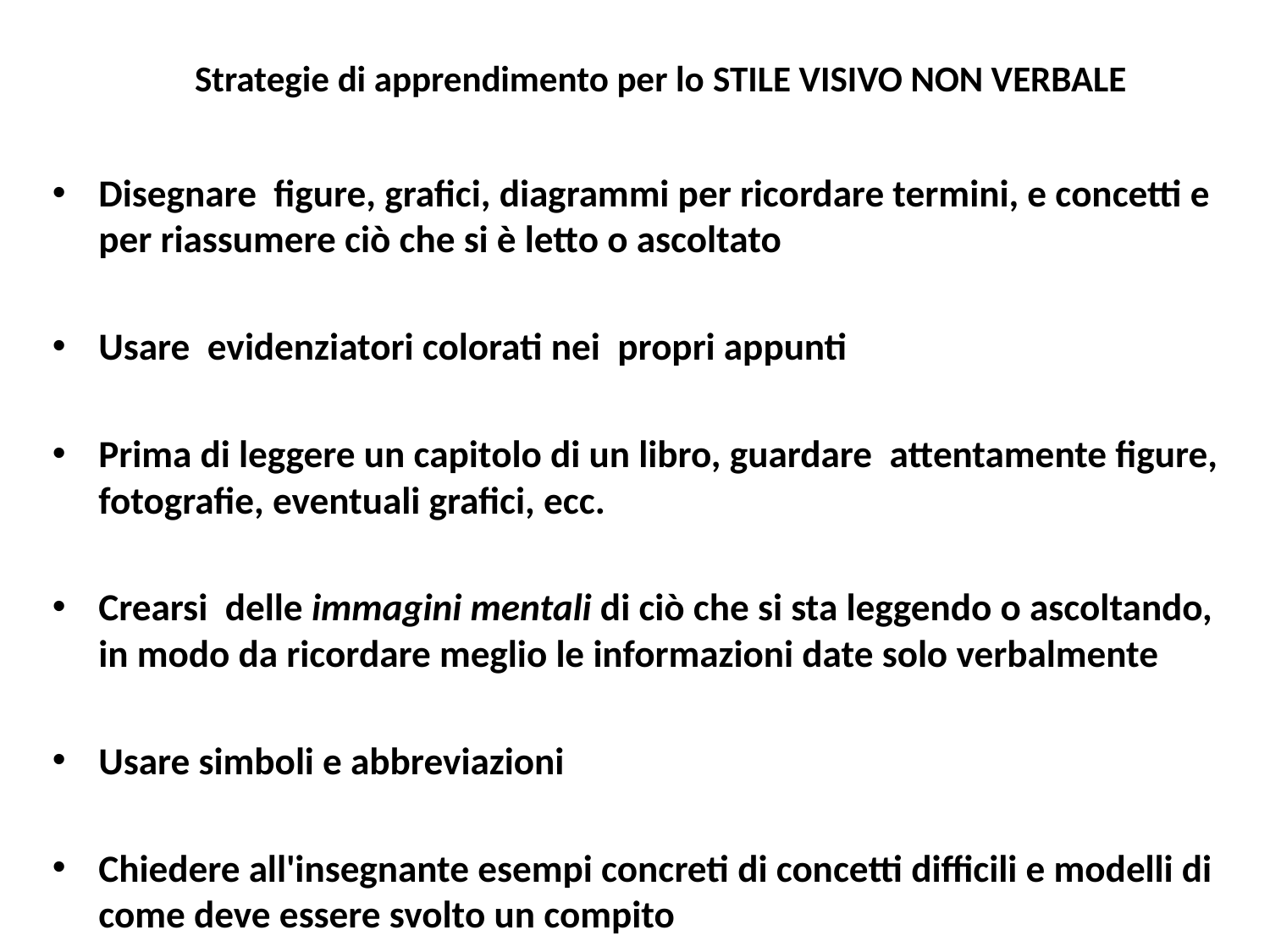

# Strategie di apprendimento per lo STILE VISIVO NON VERBALE
Disegnare  figure, grafici, diagrammi per ricordare termini, e concetti e per riassumere ciò che si è letto o ascoltato

Usare  evidenziatori colorati nei  propri appunti

Prima di leggere un capitolo di un libro, guardare  attentamente figure, fotografie, eventuali grafici, ecc.

Crearsi  delle immagini mentali di ciò che si sta leggendo o ascoltando, in modo da ricordare meglio le informazioni date solo verbalmente

Usare simboli e abbreviazioni

Chiedere all'insegnante esempi concreti di concetti difficili e modelli di come deve essere svolto un compito